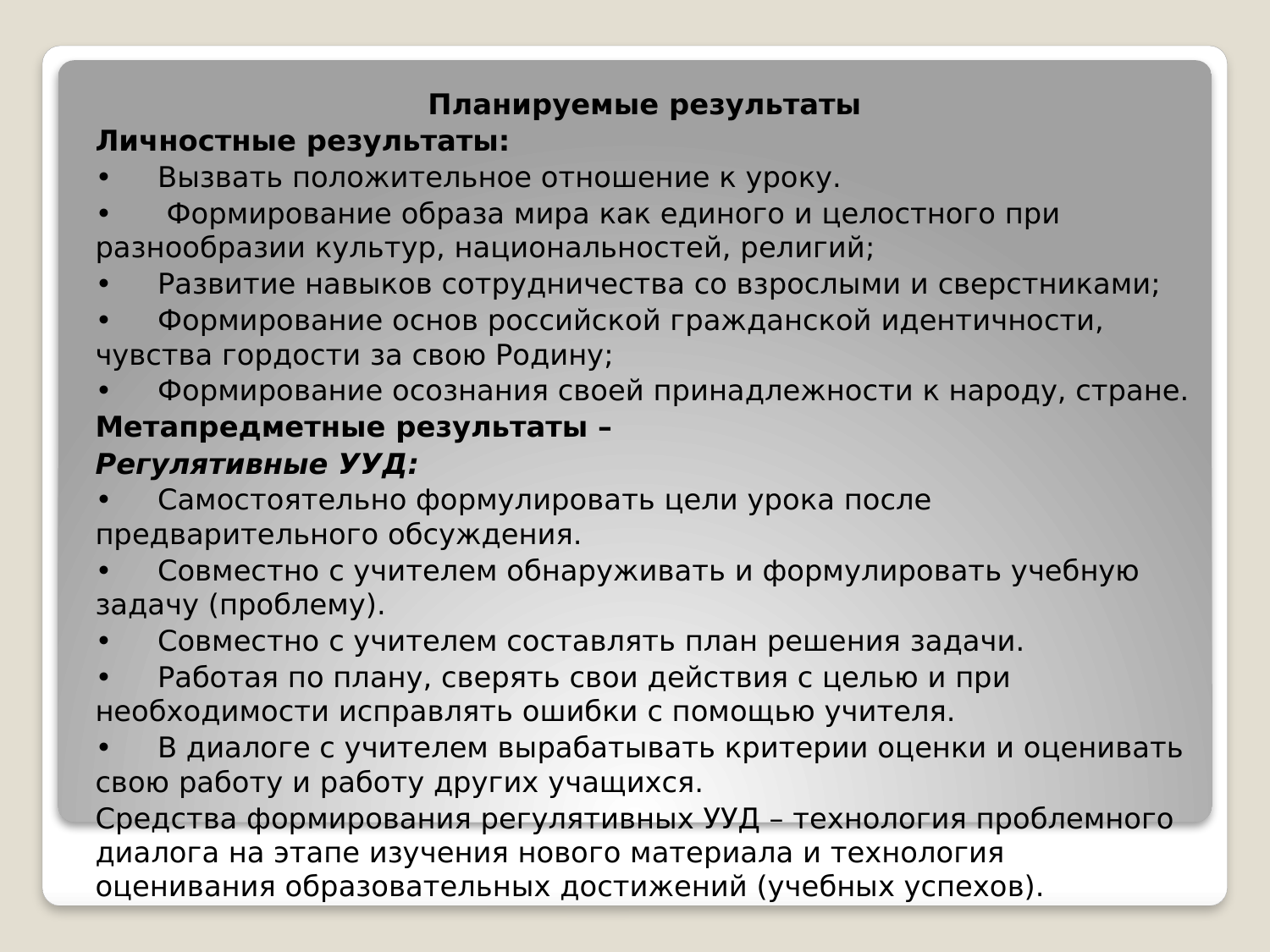

Планируемые результаты
Личностные результаты:
•	Вызвать положительное отношение к уроку.
•	 Формирование образа мира как единого и целостного при разнообразии культур, национальностей, религий;
•	Развитие навыков сотрудничества со взрослыми и сверстниками;
•	Формирование основ российской гражданской идентичности, чувства гордости за свою Родину;
•	Формирование осознания своей принадлежности к народу, стране.
Метапредметные результаты –
Регулятивные УУД:
•	Самостоятельно формулировать цели урока после предварительного обсуждения.
•	Совместно с учителем обнаруживать и формулировать учебную задачу (проблему).
•	Совместно с учителем составлять план решения задачи.
•	Работая по плану, сверять свои действия с целью и при необходимости исправлять ошибки с помощью учителя.
•	В диалоге с учителем вырабатывать критерии оценки и оценивать свою работу и работу других учащихся.
Средства формирования регулятивных УУД – технология проблемного диалога на этапе изучения нового материала и технология оценивания образовательных достижений (учебных успехов).

#